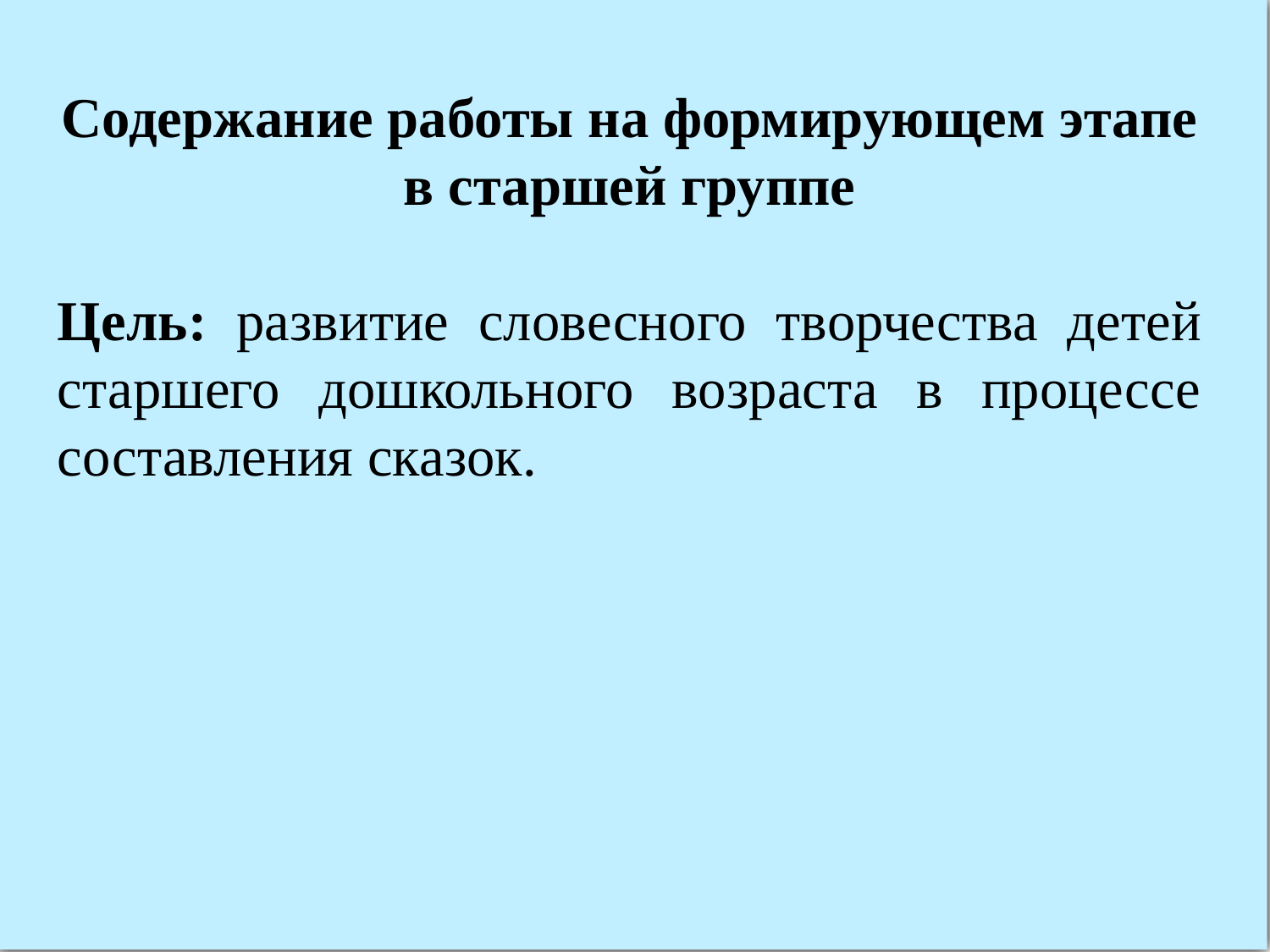

Содержание работы на формирующем этапе в старшей группе

Цель: развитие словесного творчества детей старшего дошкольного возраста в процессе составления сказок.